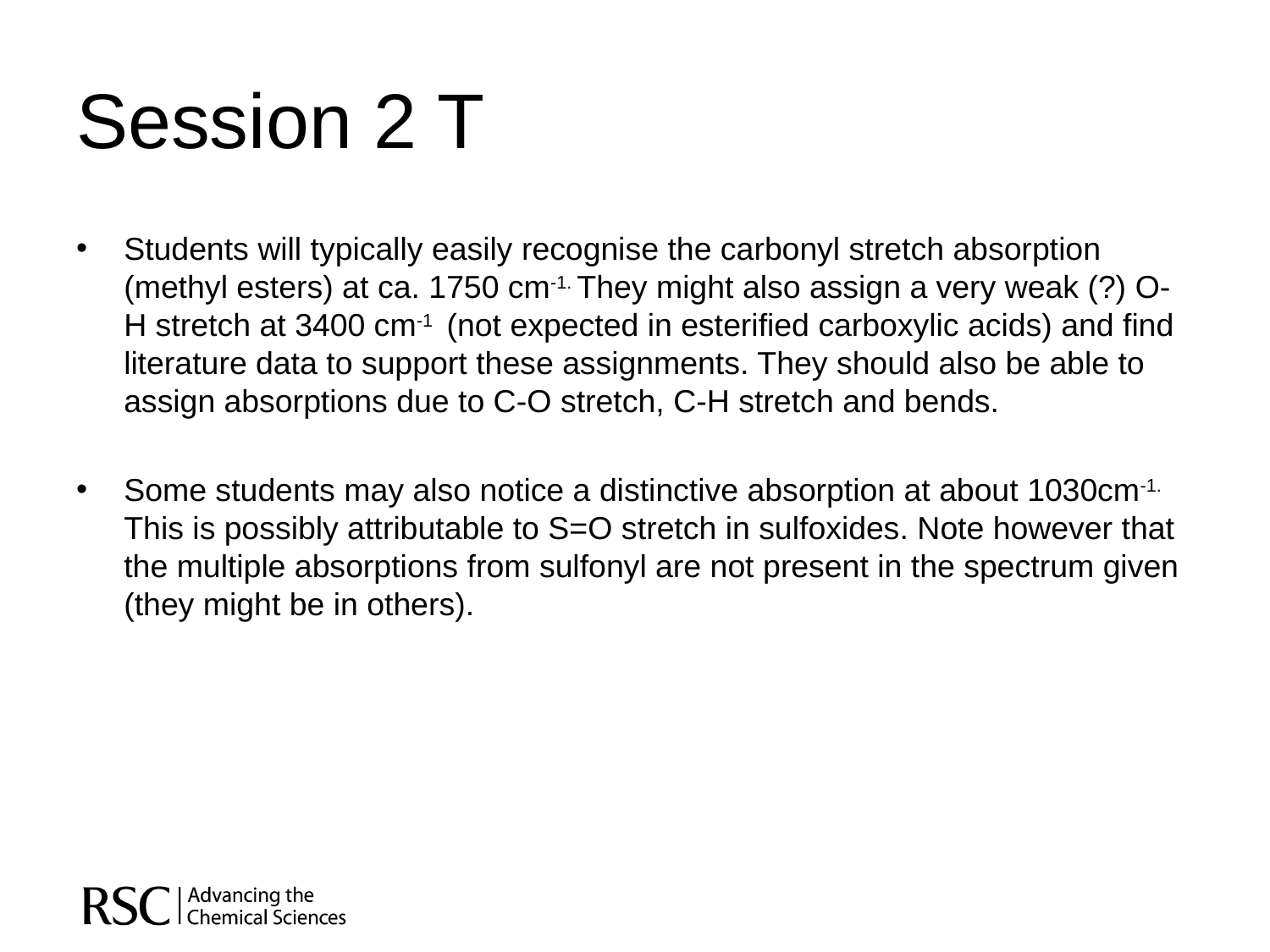

# Session 2 T
Students will typically easily recognise the carbonyl stretch absorption (methyl esters) at ca. 1750 cm-1. They might also assign a very weak (?) O-H stretch at 3400 cm-1  (not expected in esterified carboxylic acids) and find literature data to support these assignments. They should also be able to assign absorptions due to C-O stretch, C-H stretch and bends.

Some students may also notice a distinctive absorption at about 1030cm-1. This is possibly attributable to S=O stretch in sulfoxides. Note however that the multiple absorptions from sulfonyl are not present in the spectrum given (they might be in others).